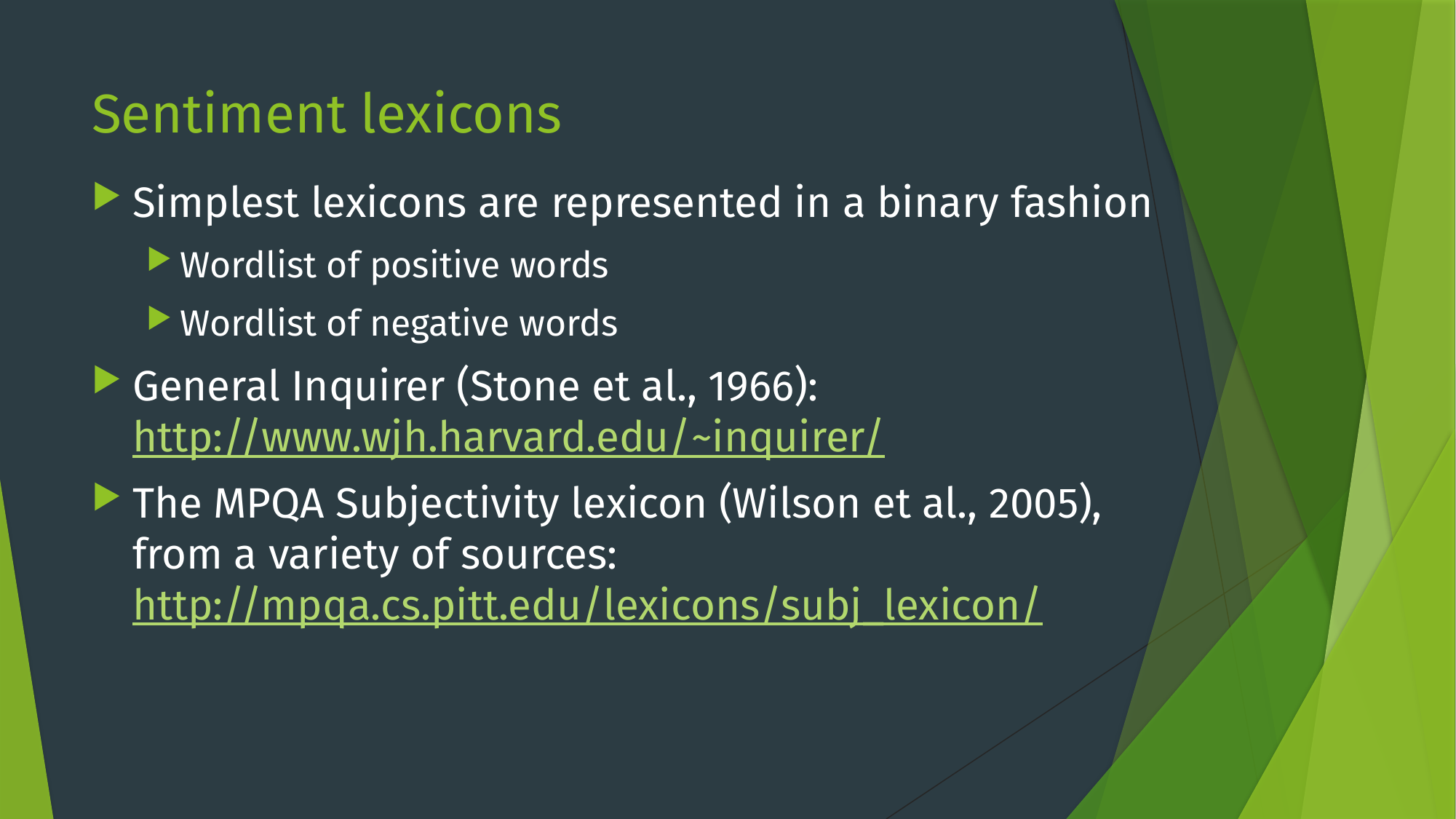

# Sentiment lexicons
Simplest lexicons are represented in a binary fashion
Wordlist of positive words
Wordlist of negative words
General Inquirer (Stone et al., 1966): http://www.wjh.harvard.edu/~inquirer/
The MPQA Subjectivity lexicon (Wilson et al., 2005), from a variety of sources: http://mpqa.cs.pitt.edu/lexicons/subj_lexicon/